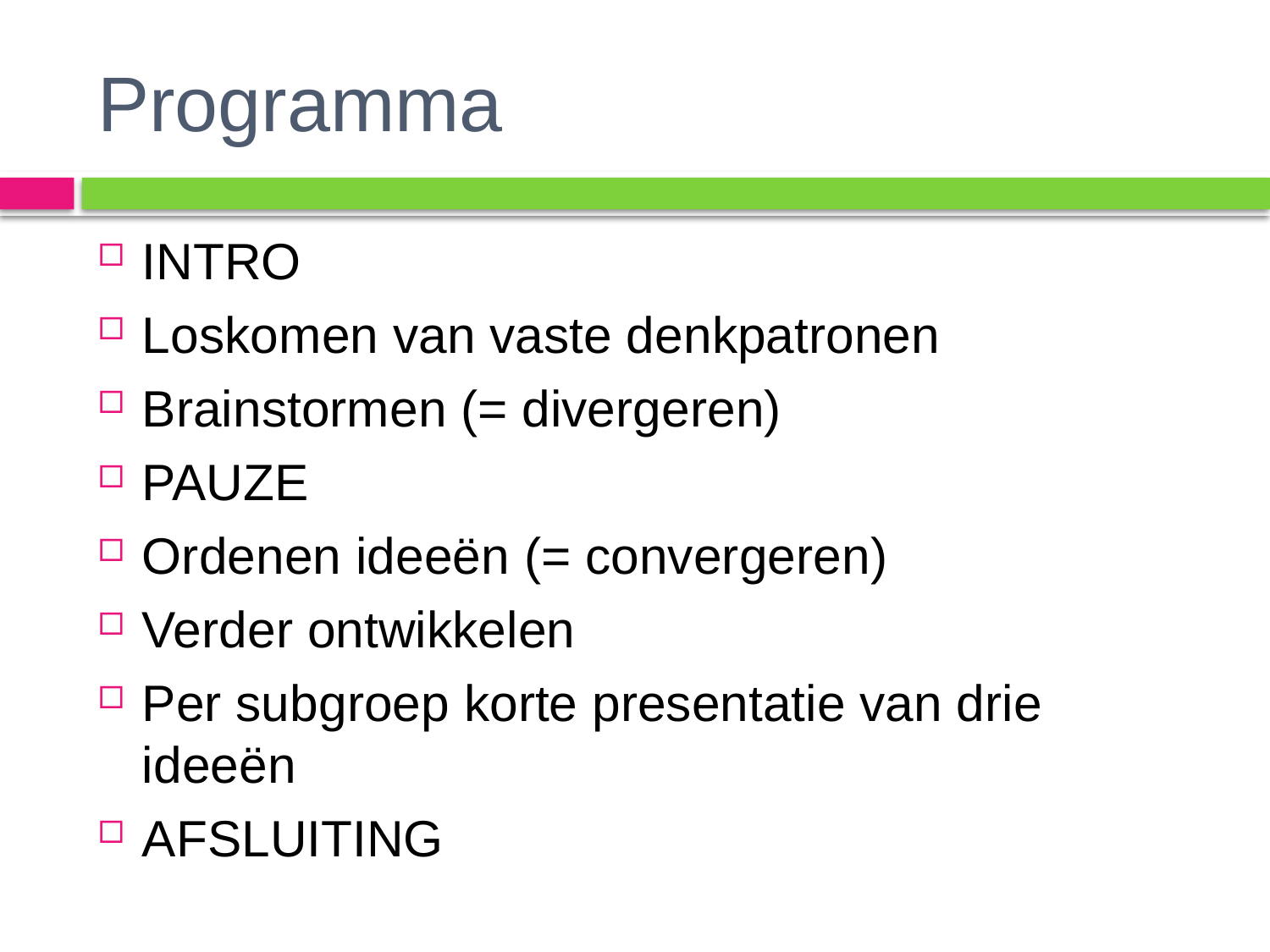

# Programma
INTRO
Loskomen van vaste denkpatronen
Brainstormen (= divergeren)
PAUZE
Ordenen ideeën (= convergeren)
Verder ontwikkelen
Per subgroep korte presentatie van drie ideeën
AFSLUITING